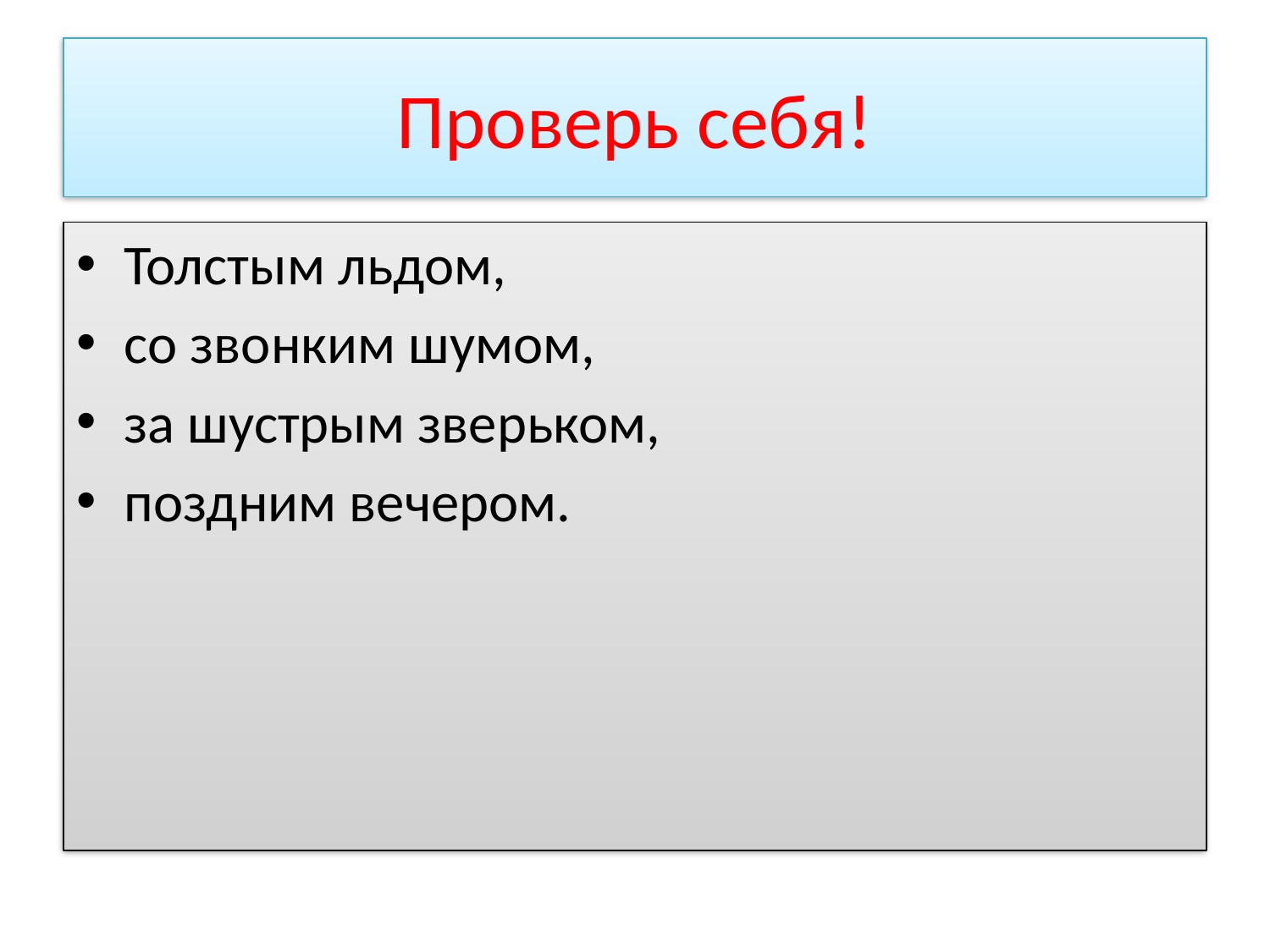

# Проверь себя!
Толстым льдом,
со звонким шумом,
за шустрым зверьком,
поздним вечером.